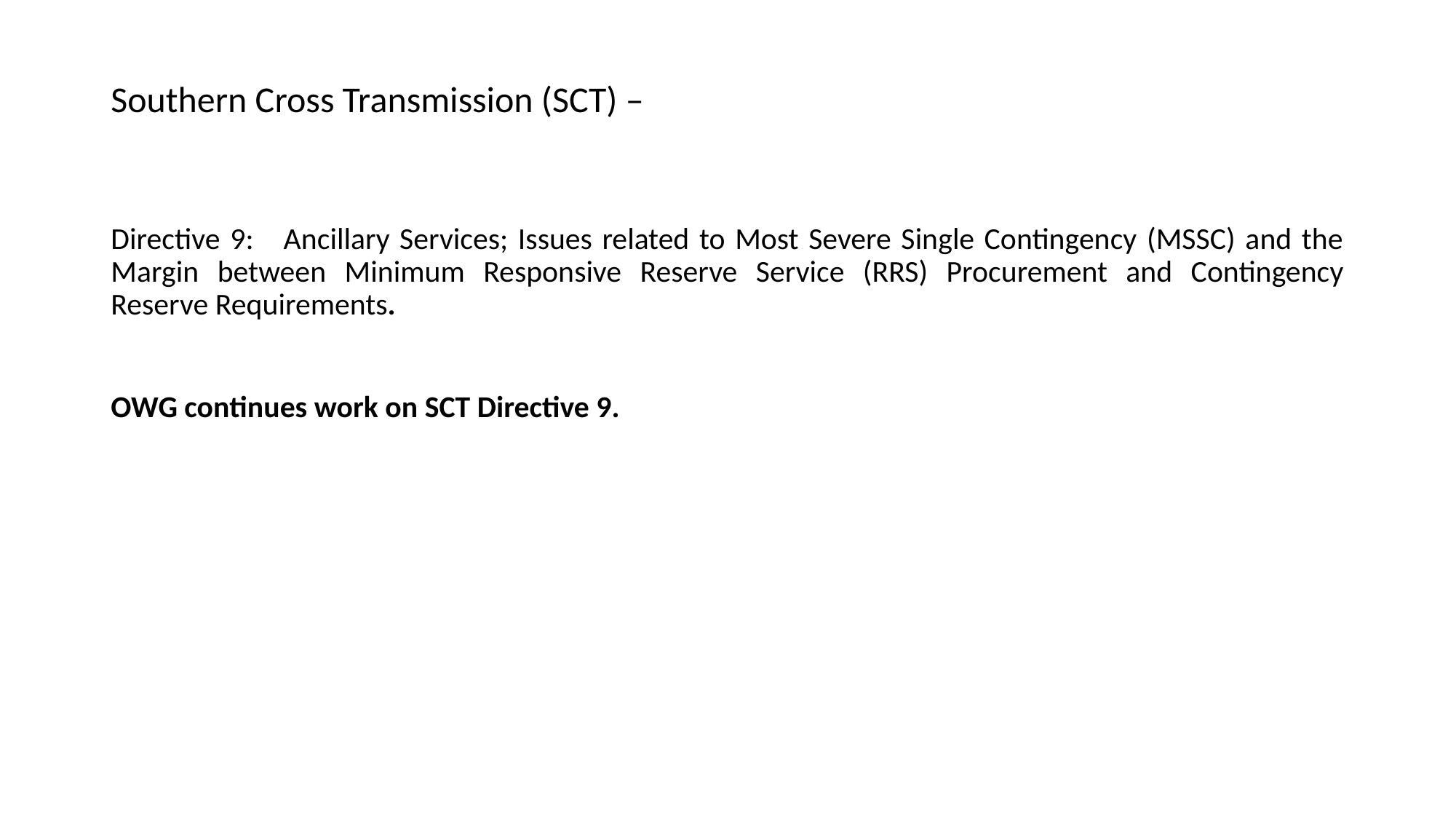

# Southern Cross Transmission (SCT) –
Directive 9:   Ancillary Services; Issues related to Most Severe Single Contingency (MSSC) and the Margin between Minimum Responsive Reserve Service (RRS) Procurement and Contingency Reserve Requirements.

OWG continues work on SCT Directive 9.